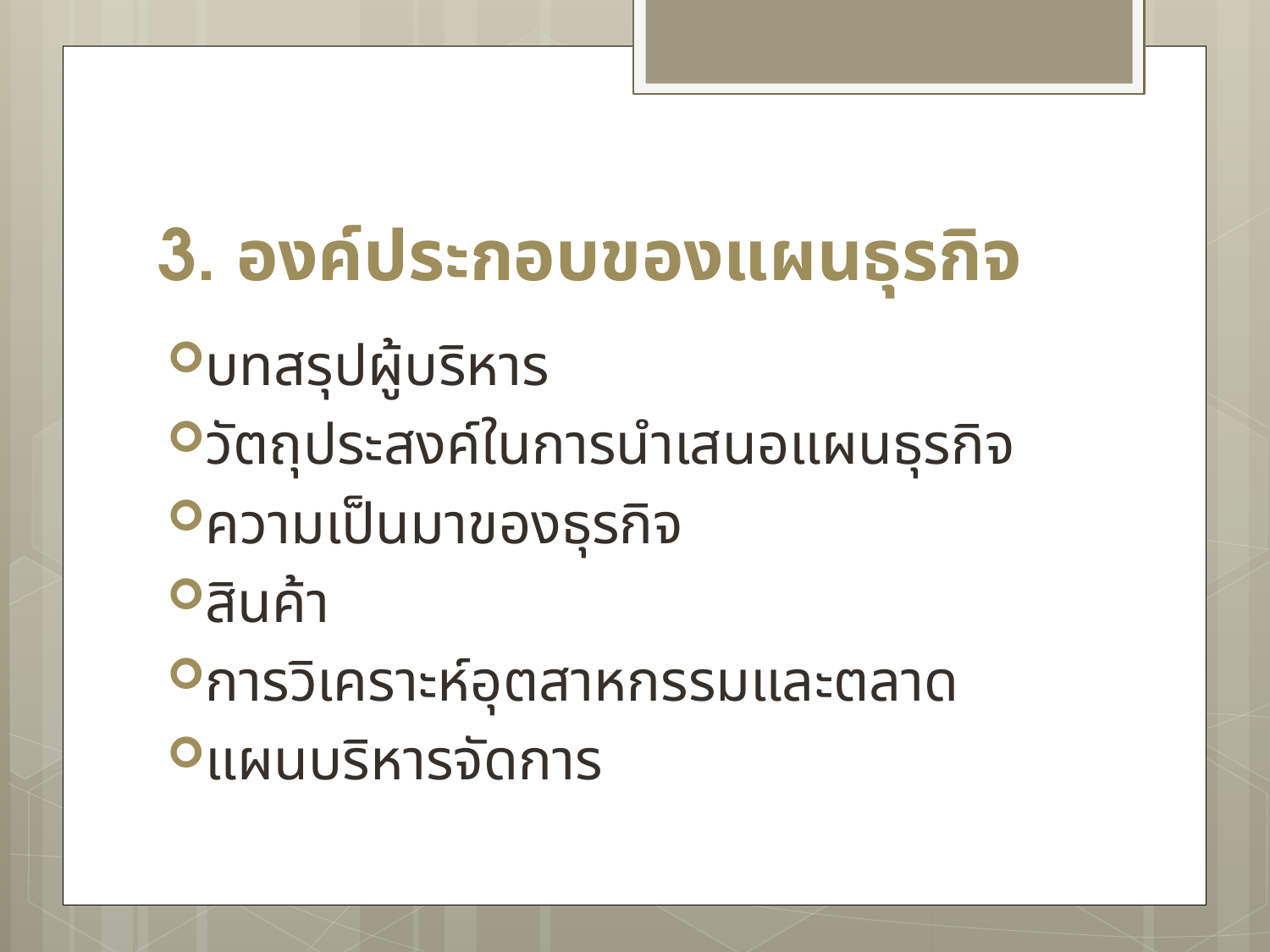

# 3. องค์ประกอบของแผนธุรกิจ
บทสรุปผู้บริหาร
วัตถุประสงค์ในการนำเสนอแผนธุรกิจ
ความเป็นมาของธุรกิจ
สินค้า
การวิเคราะห์อุตสาหกรรมและตลาด
แผนบริหารจัดการ